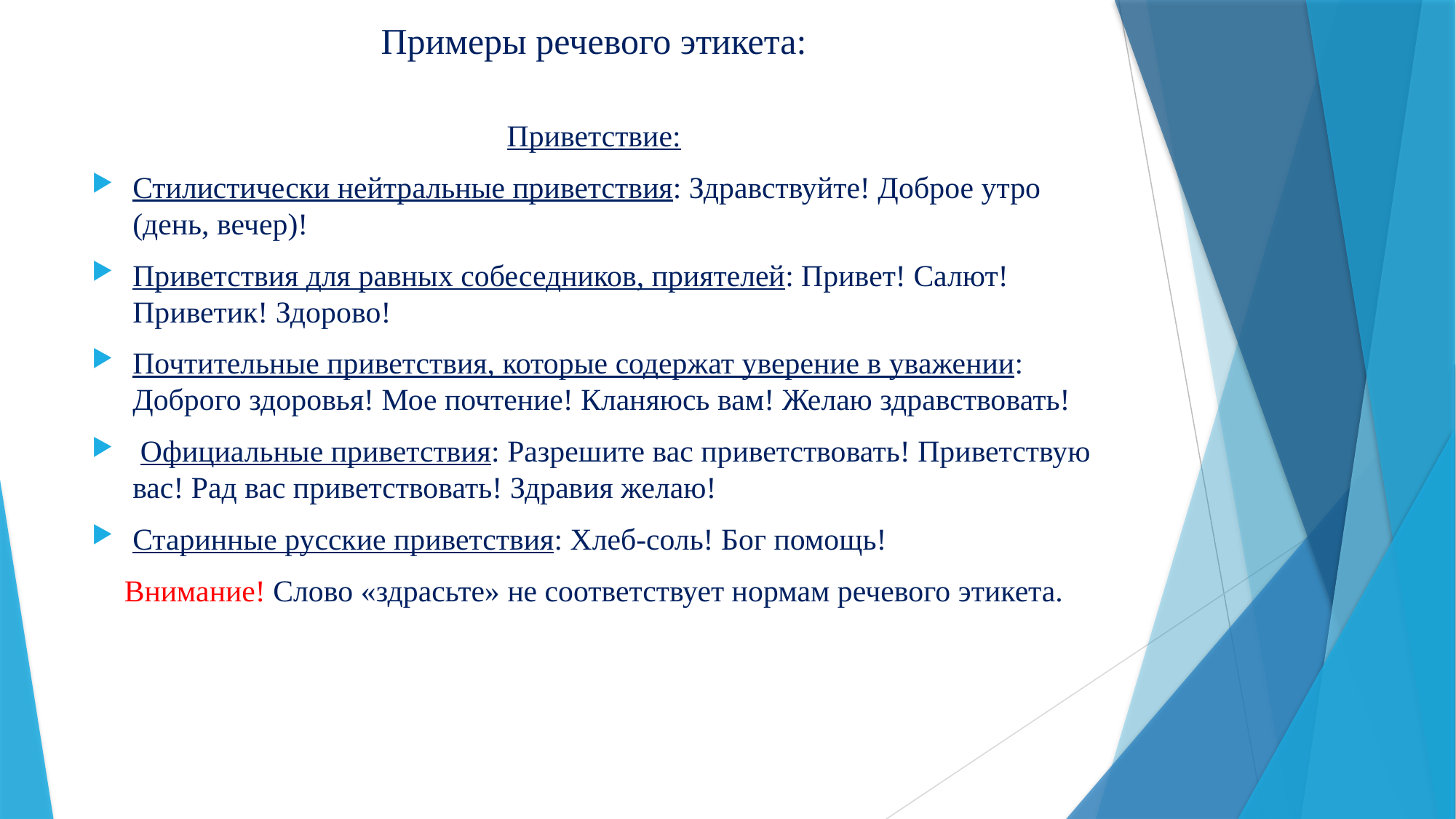

# Примеры речевого этикета:
Приветствие:
Стилистически нейтральные приветствия: Здравствуйте! Доброе утро (день, вечер)!
Приветствия для равных собеседников, приятелей: Привет! Салют! Приветик! Здорово!
Почтительные приветствия, которые содержат уверение в уважении: Доброго здоровья! Мое почтение! Кланяюсь вам! Желаю здравствовать!
 Официальные приветствия: Разрешите вас приветствовать! Приветствую вас! Рад вас приветствовать! Здравия желаю!
Старинные русские приветствия: Хлеб-соль! Бог помощь!
Внимание! Слово «здрасьте» не соответствует нормам речевого этикета.